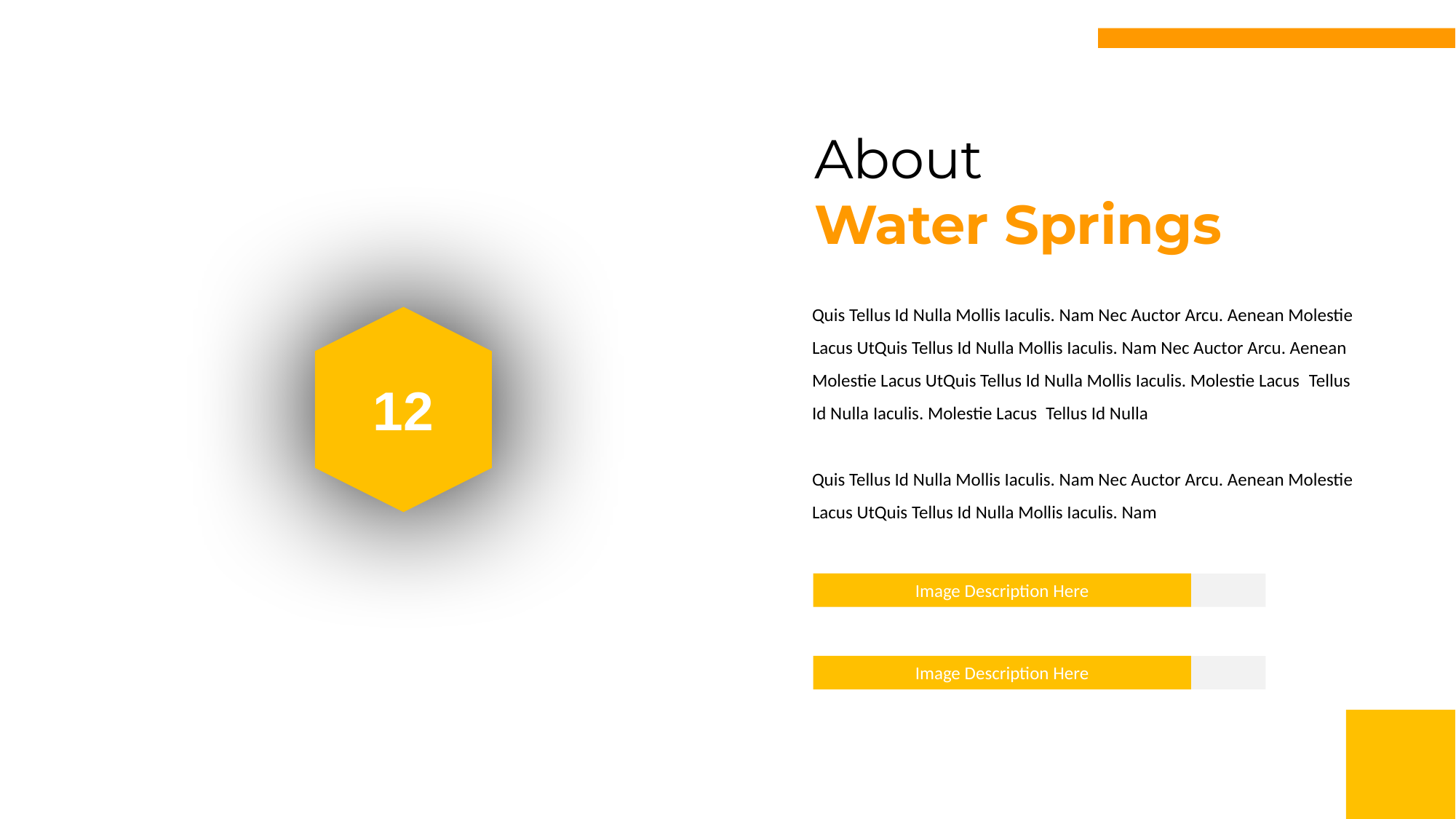

About
Water Springs
Quis Tellus Id Nulla Mollis Iaculis. Nam Nec Auctor Arcu. Aenean Molestie Lacus UtQuis Tellus Id Nulla Mollis Iaculis. Nam Nec Auctor Arcu. Aenean Molestie Lacus UtQuis Tellus Id Nulla Mollis Iaculis. Molestie Lacus  Tellus Id Nulla Iaculis. Molestie Lacus  Tellus Id Nulla

12
Quis Tellus Id Nulla Mollis Iaculis. Nam Nec Auctor Arcu. Aenean Molestie Lacus UtQuis Tellus Id Nulla Mollis Iaculis. Nam
Image Description Here

Image Description Here